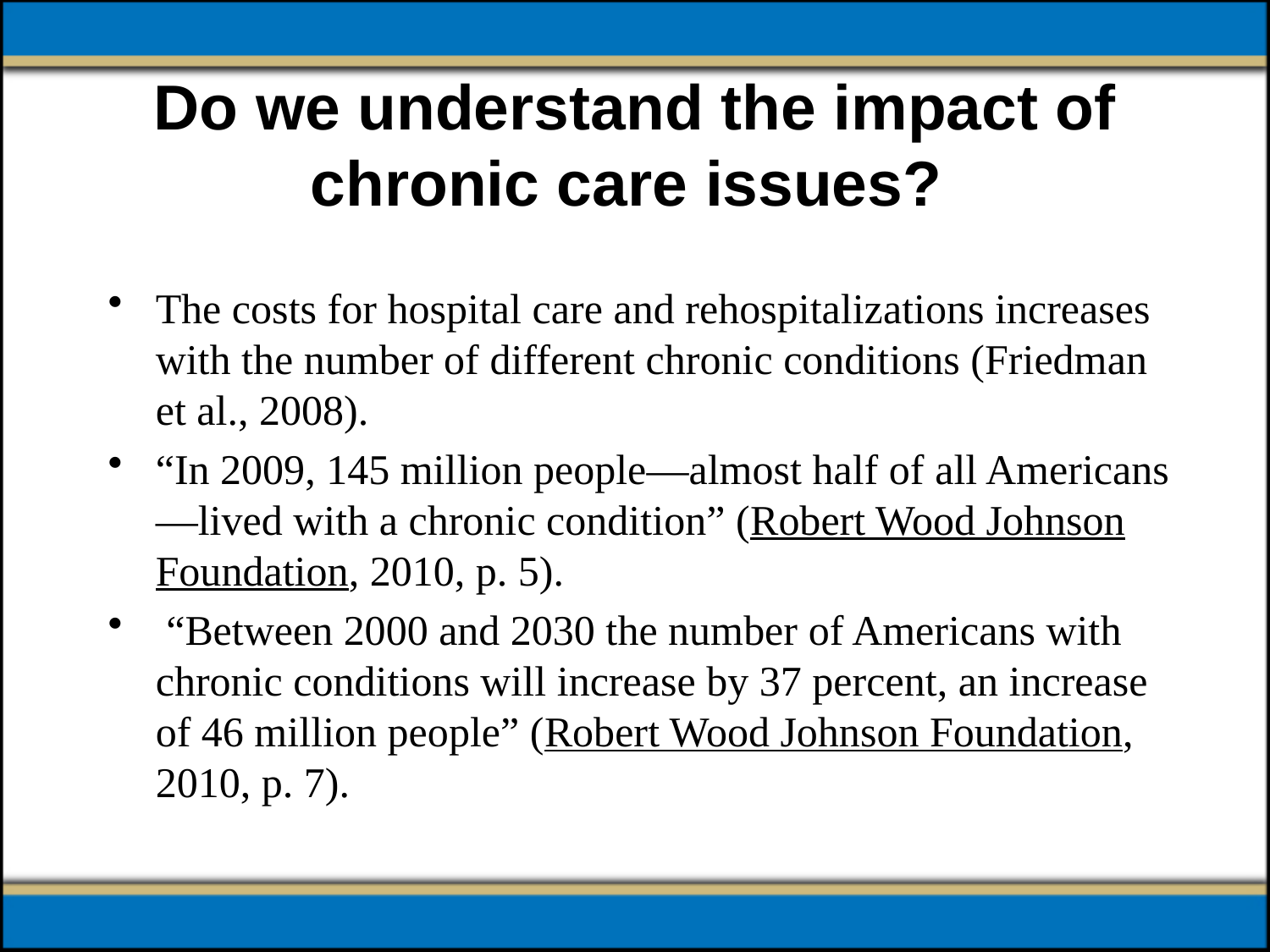

# Do we understand the impact of chronic care issues?
The costs for hospital care and rehospitalizations increases with the number of different chronic conditions (Friedman et al., 2008).
“In 2009, 145 million people—almost half of all Americans—lived with a chronic condition” (Robert Wood Johnson Foundation, 2010, p. 5).
 “Between 2000 and 2030 the number of Americans with chronic conditions will increase by 37 percent, an increase of 46 million people” (Robert Wood Johnson Foundation, 2010, p. 7).